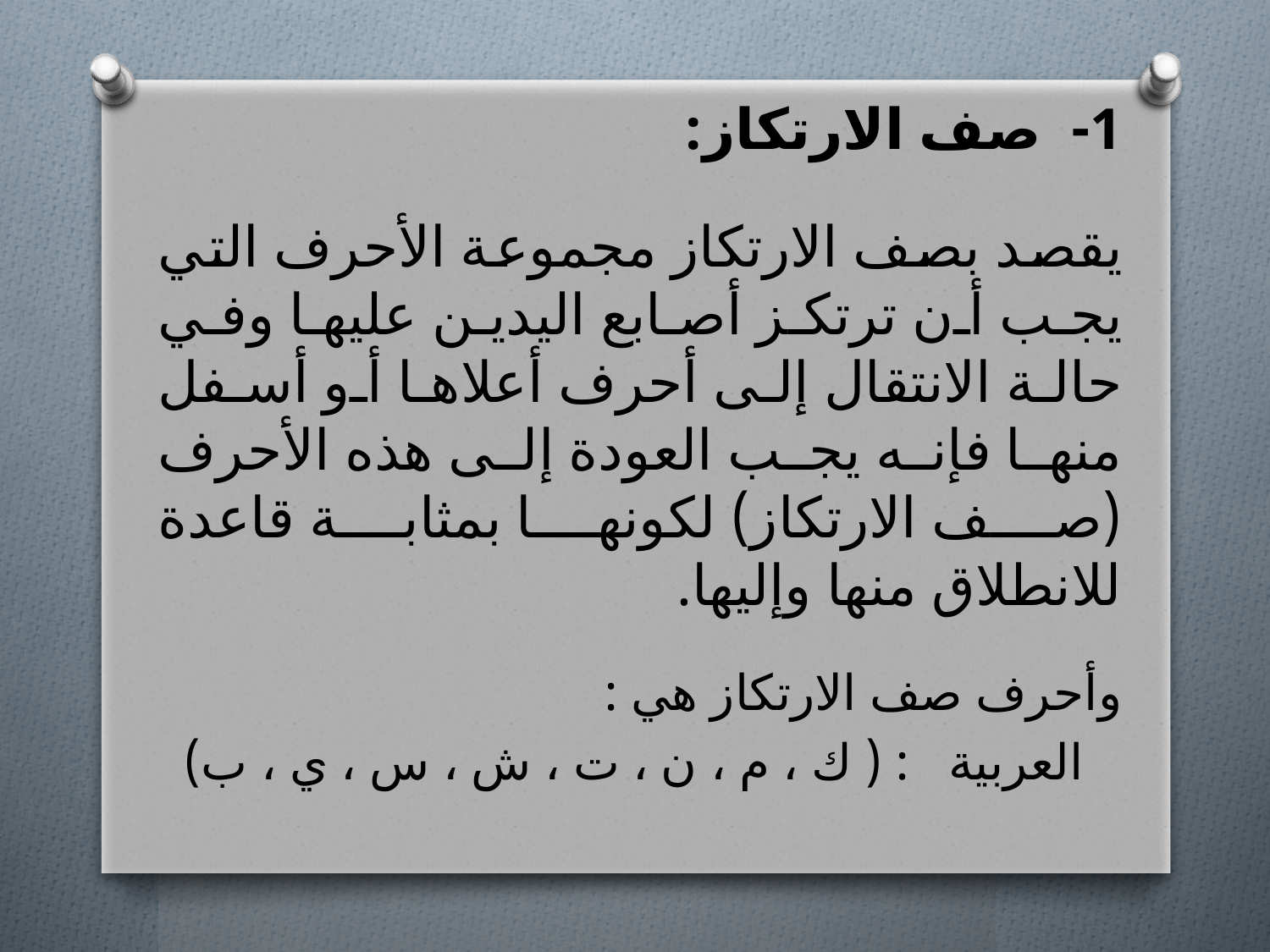

1-  صف الارتكاز:

	يقصد بصف الارتكاز مجموعة الأحرف التي يجب أن ترتكز أصابع اليدين عليها وفي حالة الانتقال إلى أحرف أعلاها أو أسفل منها فإنه يجب العودة إلى هذه الأحرف (صف الارتكاز) لكونها بمثابة قاعدة للانطلاق منها وإليها.

وأحرف صف الارتكاز هي :
   العربية   : ( ك ، م ، ن ، ت ، ش ، س ، ي ، ب)